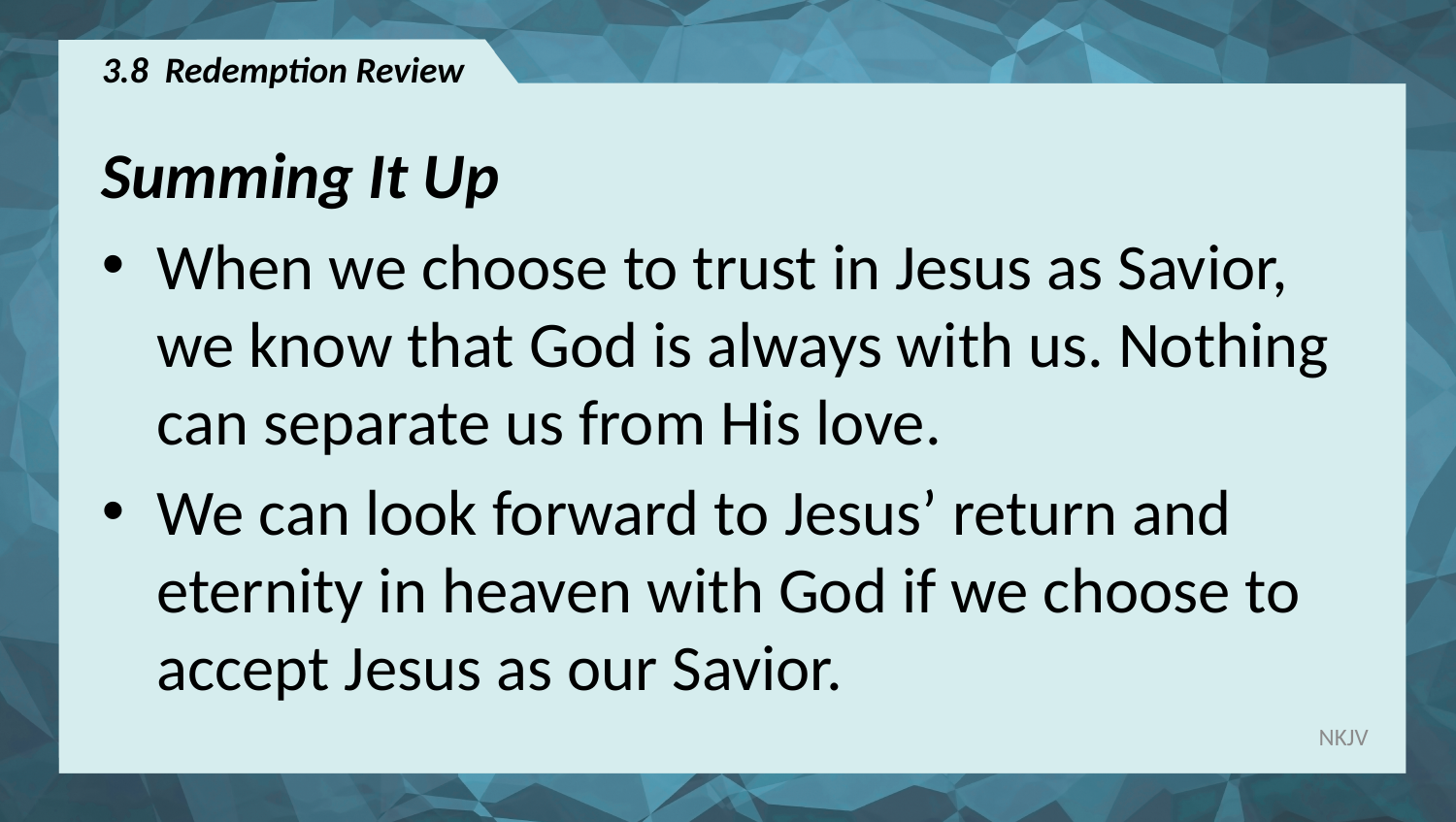

# 3.8  Redemption Review
Summing It Up
When we choose to trust in Jesus as Savior, we know that God is always with us. Nothing can separate us from His love.
We can look forward to Jesus’ return and eternity in heaven with God if we choose to accept Jesus as our Savior.
NKJV